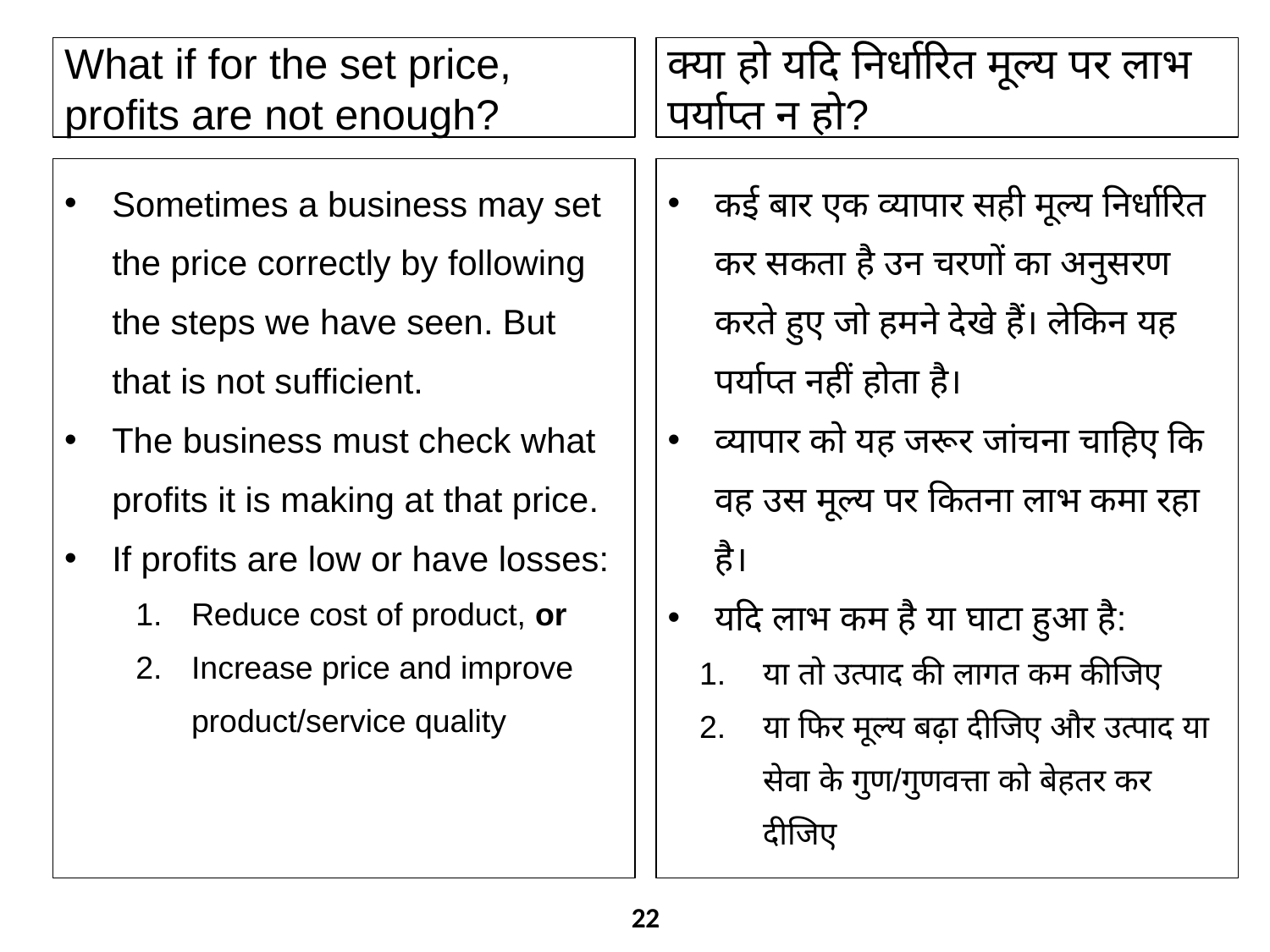

# What if for the set price, profits are not enough?
क्या हो यदि निर्धारित मूल्य पर लाभ पर्याप्त न हो?
Sometimes a business may set the price correctly by following the steps we have seen. But that is not sufficient.
The business must check what profits it is making at that price.
If profits are low or have losses:
Reduce cost of product, or
Increase price and improve  product/service quality
कई बार एक व्यापार सही मूल्य निर्धारित कर सकता है उन चरणों का अनुसरण करते हुए जो हमने देखे हैं। लेकिन यह पर्याप्त नहीं होता है।
व्यापार को यह जरूर जांचना चाहिए कि वह उस मूल्य पर कितना लाभ कमा रहा है।
यदि लाभ कम है या घाटा हुआ है:
या तो उत्पाद की लागत कम कीजिए
या फिर मूल्य बढ़ा दीजिए और उत्पाद या सेवा के गुण/गुणवत्ता को बेहतर कर दीजिए
22